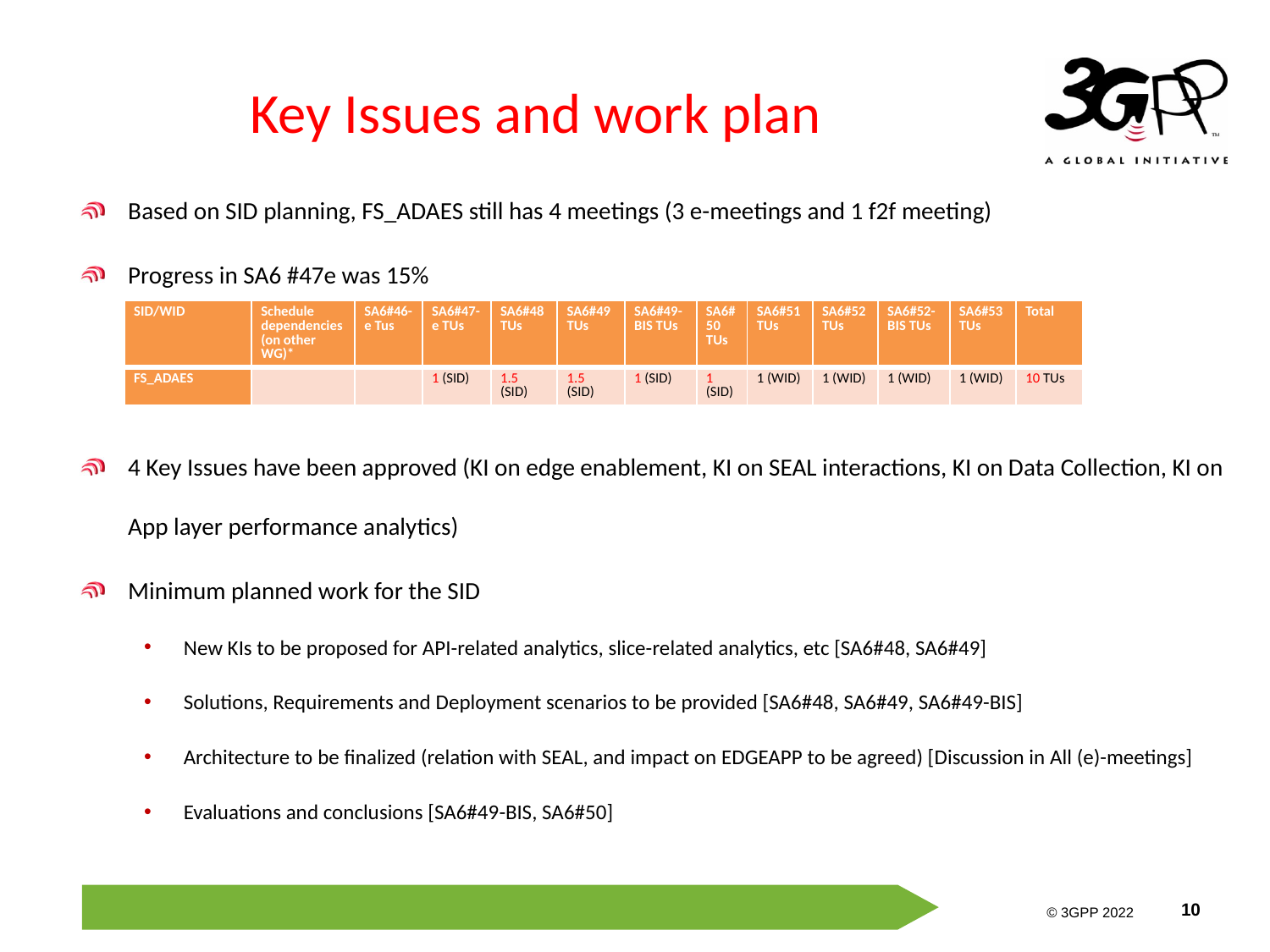

# Key Issues and work plan
Based on SID planning, FS_ADAES still has 4 meetings (3 e-meetings and 1 f2f meeting)
Progress in SA6 #47e was 15%

4 Key Issues have been approved (KI on edge enablement, KI on SEAL interactions, KI on Data Collection, KI on App layer performance analytics)
Minimum planned work for the SID
New KIs to be proposed for API-related analytics, slice-related analytics, etc [SA6#48, SA6#49]
Solutions, Requirements and Deployment scenarios to be provided [SA6#48, SA6#49, SA6#49-BIS]
Architecture to be finalized (relation with SEAL, and impact on EDGEAPP to be agreed) [Discussion in All (e)-meetings]
Evaluations and conclusions [SA6#49-BIS, SA6#50]

| SID/WID | Schedule dependencies (on other WG)\* | SA6#46-e Tus | SA6#47-e TUs | SA6#48 TUs | SA6#49 TUs | SA6#49-BIS TUs | SA6#50 TUs | SA6#51 TUs | SA6#52 TUs | SA6#52-BIS TUs | SA6#53 TUs | Total |
| --- | --- | --- | --- | --- | --- | --- | --- | --- | --- | --- | --- | --- |
| FS\_ADAES |  |  | 1 (SID) | 1.5 (SID) | 1.5 (SID) | 1 (SID) | 1 (SID) | 1 (WID) | 1 (WID) | 1 (WID) | 1 (WID) | 10 TUs |